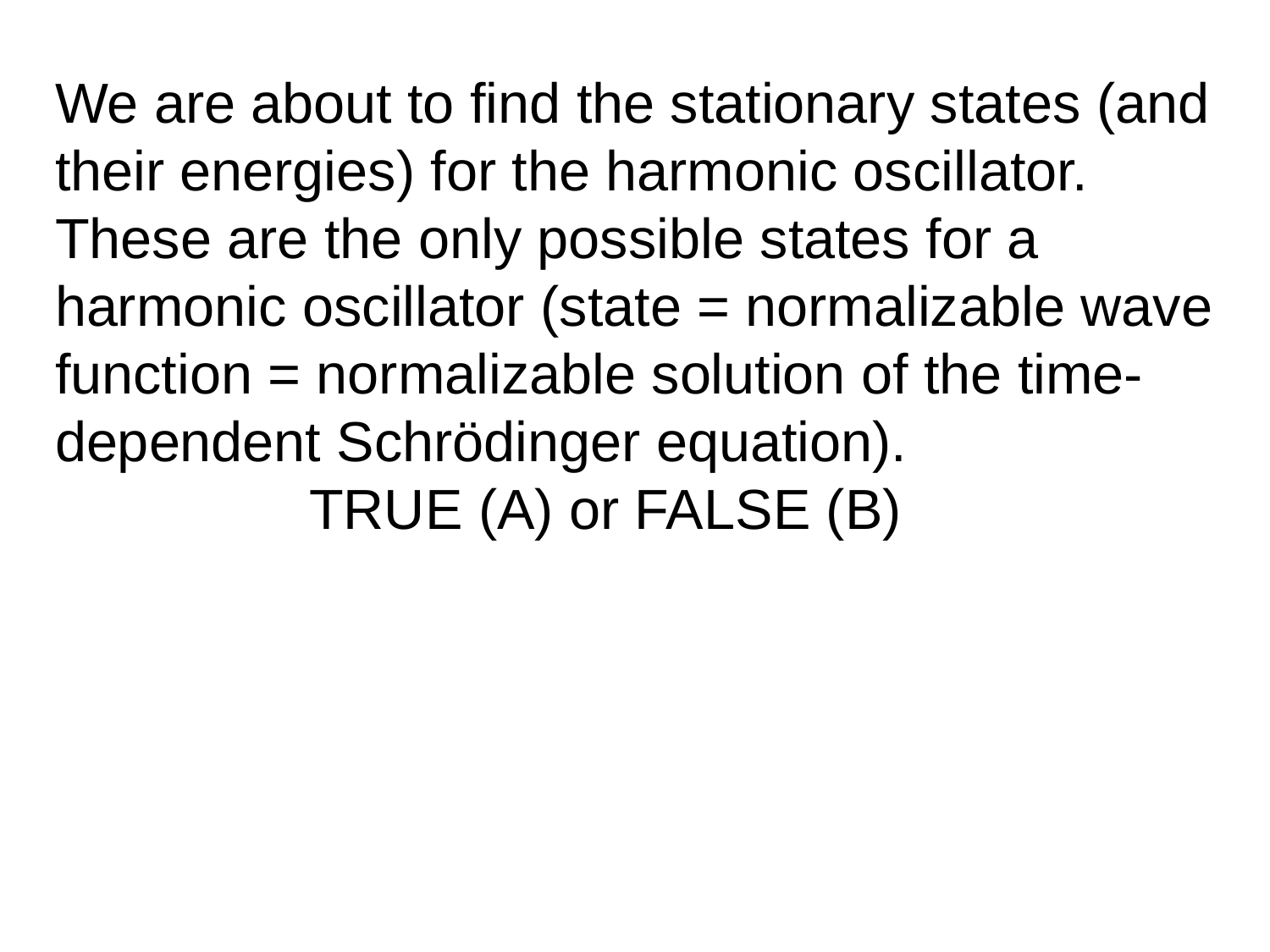

We are about to find the stationary states (and their energies) for the harmonic oscillator.
These are the only possible states for a harmonic oscillator (state = normalizable wave function = normalizable solution of the time-dependent Schrödinger equation).
		TRUE (A) or FALSE (B)